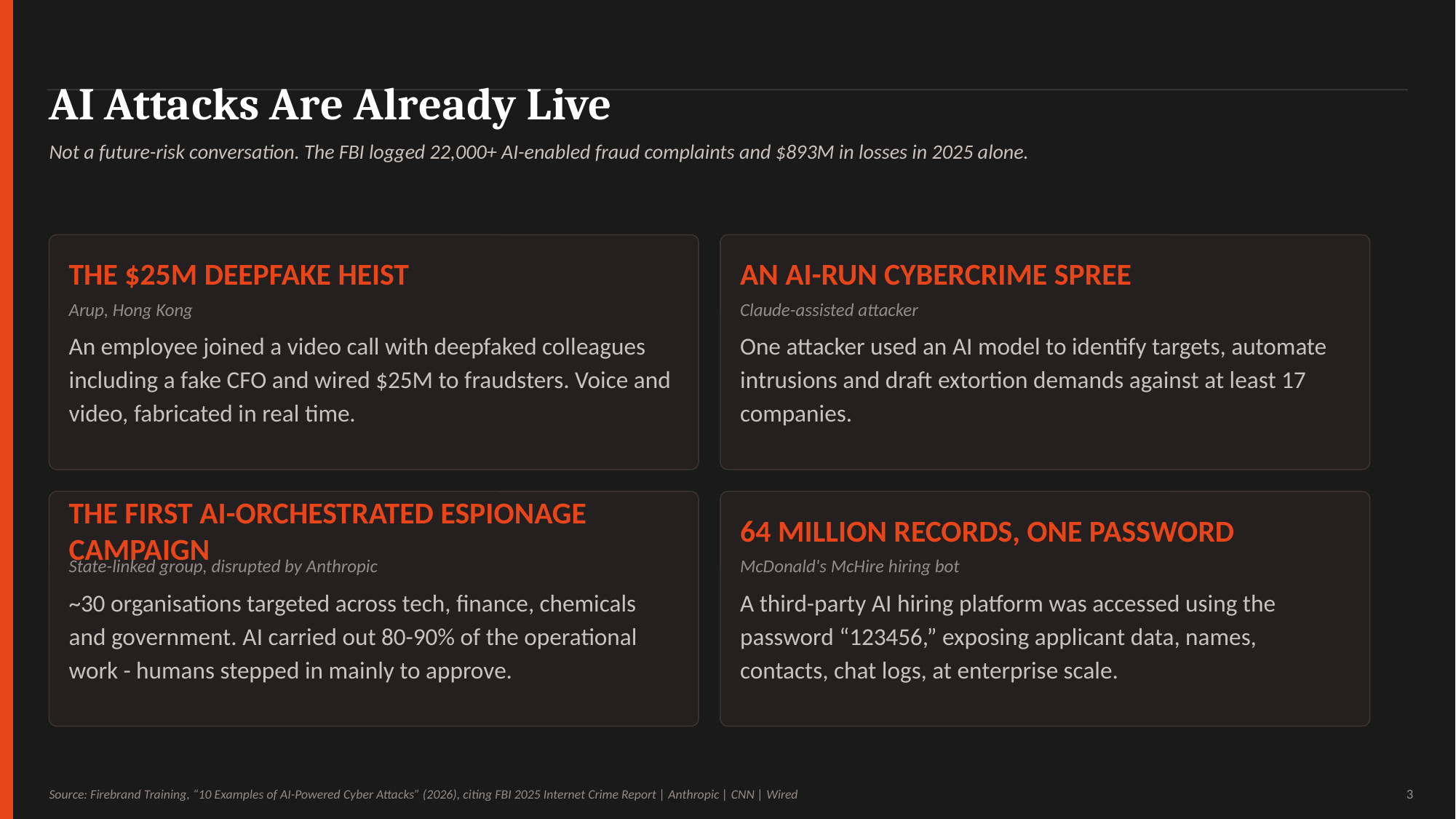

AI Attacks Are Already Live
Not a future-risk conversation. The FBI logged 22,000+ AI-enabled fraud complaints and $893M in losses in 2025 alone.

THE $25M DEEPFAKE HEIST
AN AI-RUN CYBERCRIME SPREE
Arup, Hong Kong
Claude-assisted attacker
An employee joined a video call with deepfaked colleagues including a fake CFO and wired $25M to fraudsters. Voice and video, fabricated in real time.
One attacker used an AI model to identify targets, automate intrusions and draft extortion demands against at least 17 companies.

THE FIRST AI-ORCHESTRATED ESPIONAGE CAMPAIGN
64 MILLION RECORDS, ONE PASSWORD
State-linked group, disrupted by Anthropic
McDonald's McHire hiring bot
~30 organisations targeted across tech, finance, chemicals and government. AI carried out 80-90% of the operational work - humans stepped in mainly to approve.
A third-party AI hiring platform was accessed using the password “123456,” exposing applicant data, names, contacts, chat logs, at enterprise scale.
Source: Firebrand Training, “10 Examples of AI-Powered Cyber Attacks” (2026), citing FBI 2025 Internet Crime Report | Anthropic | CNN | Wired
3